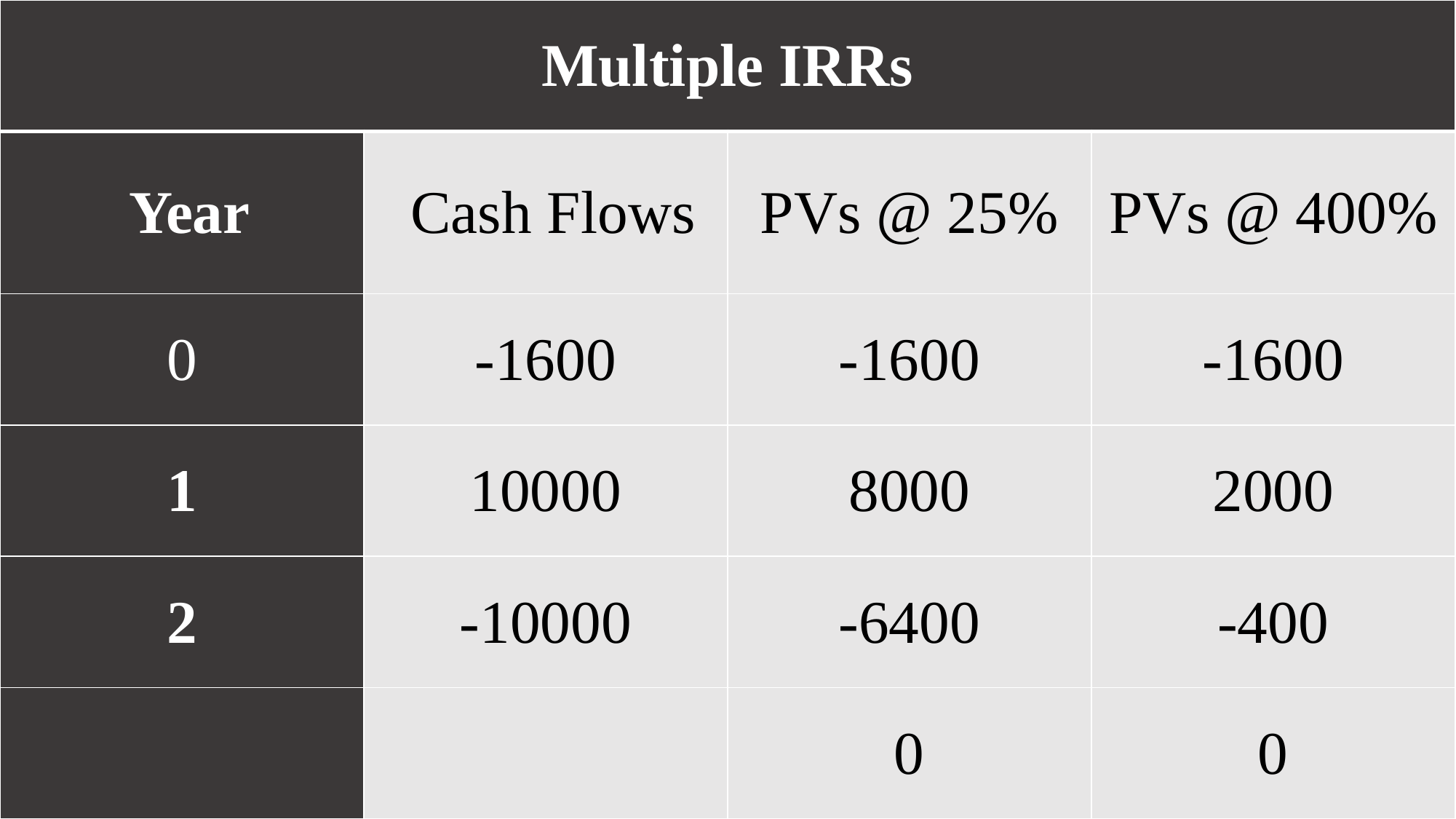

| Multiple IRRs |  |  |  |
| --- | --- | --- | --- |
| Year | Cash Flows | PVs @ 25% | PVs @ 400% |
| 0 | -1600 | -1600 | -1600 |
| 1 | 10000 | 8000 | 2000 |
| 2 | -10000 | -6400 | -400 |
|  |  | 0 | 0 |